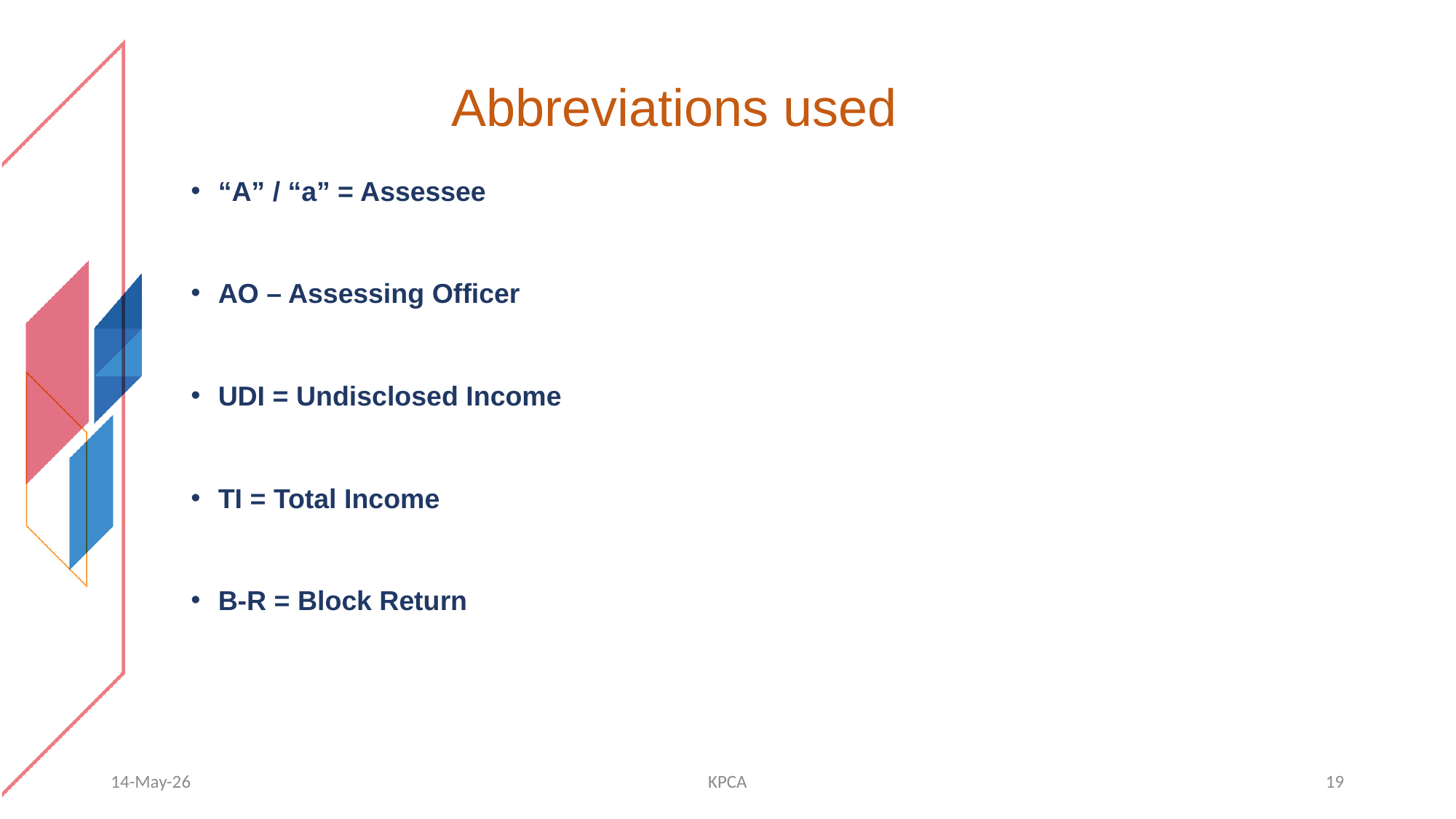

# Abbreviations used
“A” / “a” = Assessee

AO – Assessing Officer

UDI = Undisclosed Income

TI = Total Income

B-R = Block Return

14-May-26
KPCA
19